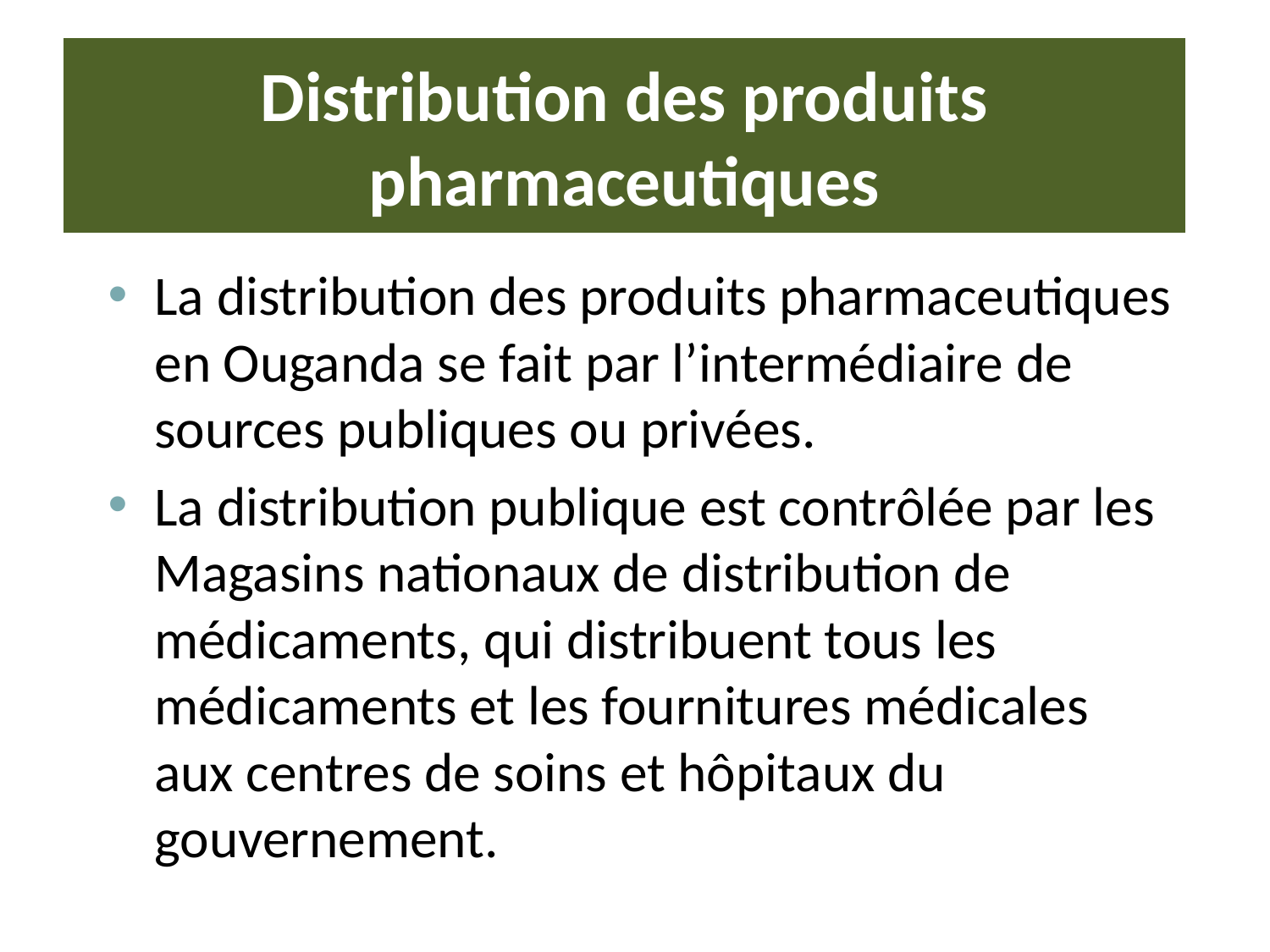

# Distribution des produits pharmaceutiques
La distribution des produits pharmaceutiques en Ouganda se fait par l’intermédiaire de sources publiques ou privées.
La distribution publique est contrôlée par les Magasins nationaux de distribution de médicaments, qui distribuent tous les médicaments et les fournitures médicales aux centres de soins et hôpitaux du gouvernement.